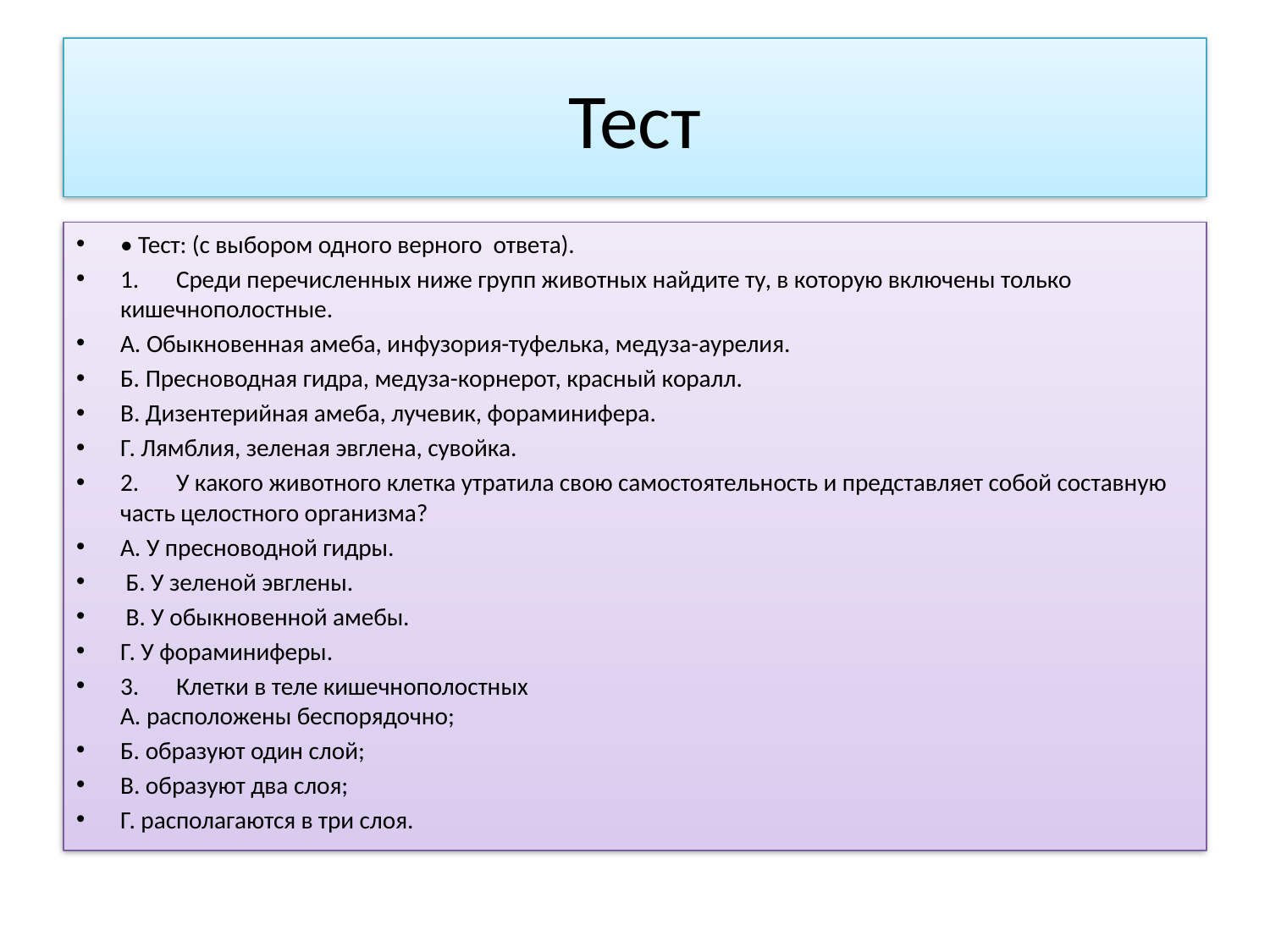

# Тест
• Тест: (с выбором одного верного  ответа).
1.	Среди перечисленных ниже групп животных найдите ту, в которую включены только кишечнополостные.
А. Обыкновенная амеба, инфузория-туфелька, медуза-аурелия.
Б. Пресноводная гидра, медуза-корнерот, красный коралл.
В. Дизентерийная амеба, лучевик, фораминифера.
Г. Лямблия, зеленая эвглена, сувойка.
2.	У какого животного клетка утратила свою самостоятельность и представляет собой составную часть целостного организма?
А. У пресноводной гидры.
 Б. У зеленой эвглены.
 В. У обыкновенной амебы.
Г. У фораминиферы.
3.	Клетки в теле кишечнополостных
А. расположены беспорядочно;
Б. образуют один слой;
В. образуют два слоя;
Г. располагаются в три слоя.